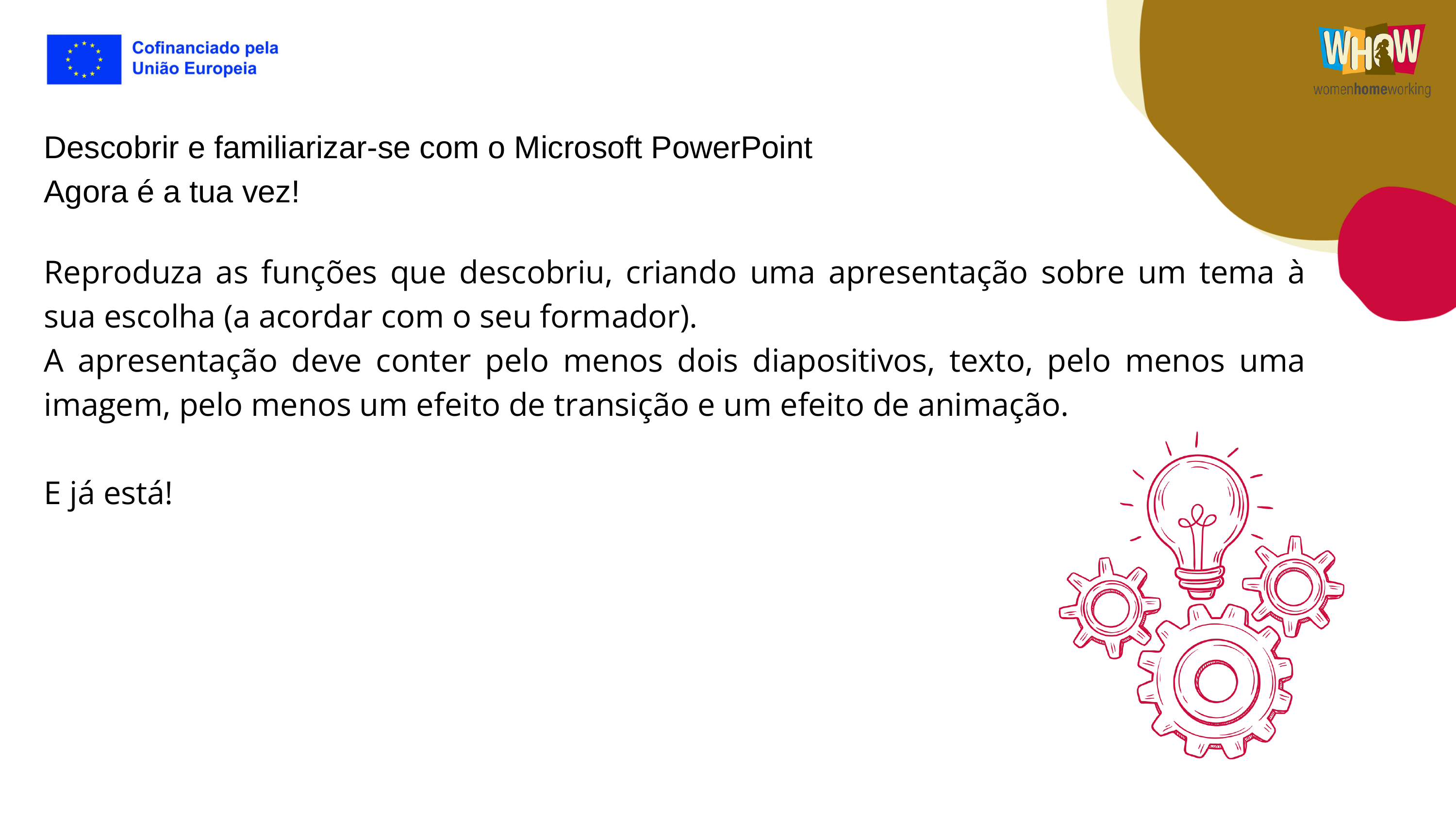

Descobrir e familiarizar-se com o Microsoft PowerPoint
Agora é a tua vez!
Reproduza as funções que descobriu, criando uma apresentação sobre um tema à sua escolha (a acordar com o seu formador).
A apresentação deve conter pelo menos dois diapositivos, texto, pelo menos uma imagem, pelo menos um efeito de transição e um efeito de animação.

E já está!